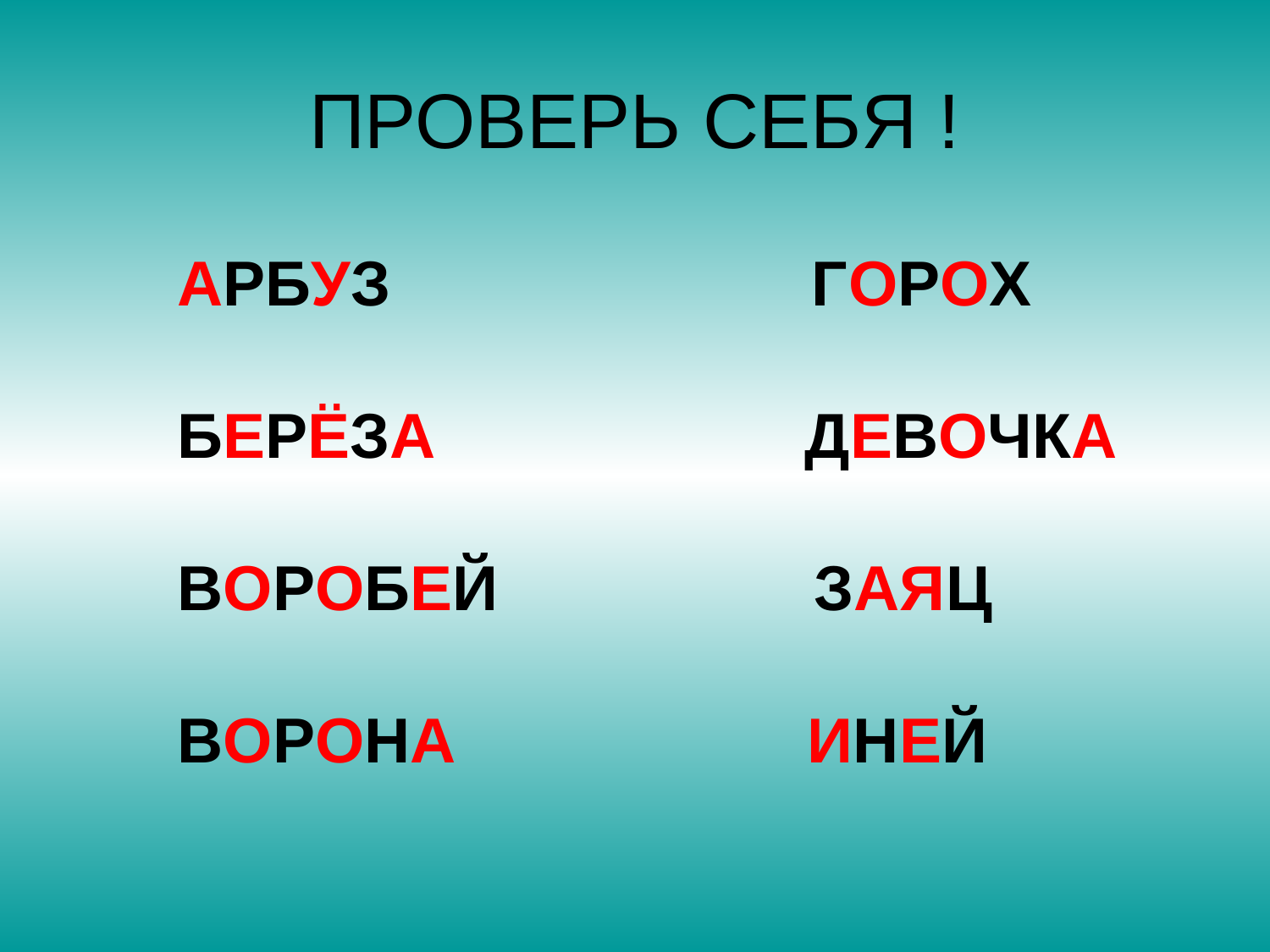

# ПРОВЕРЬ СЕБЯ !
АРБУЗ                        ГОРОХ

БЕРЁЗА                     ДЕВОЧКА

ВОРОБЕЙ                  ЗАЯЦ

ВОРОНА                    ИНЕЙ